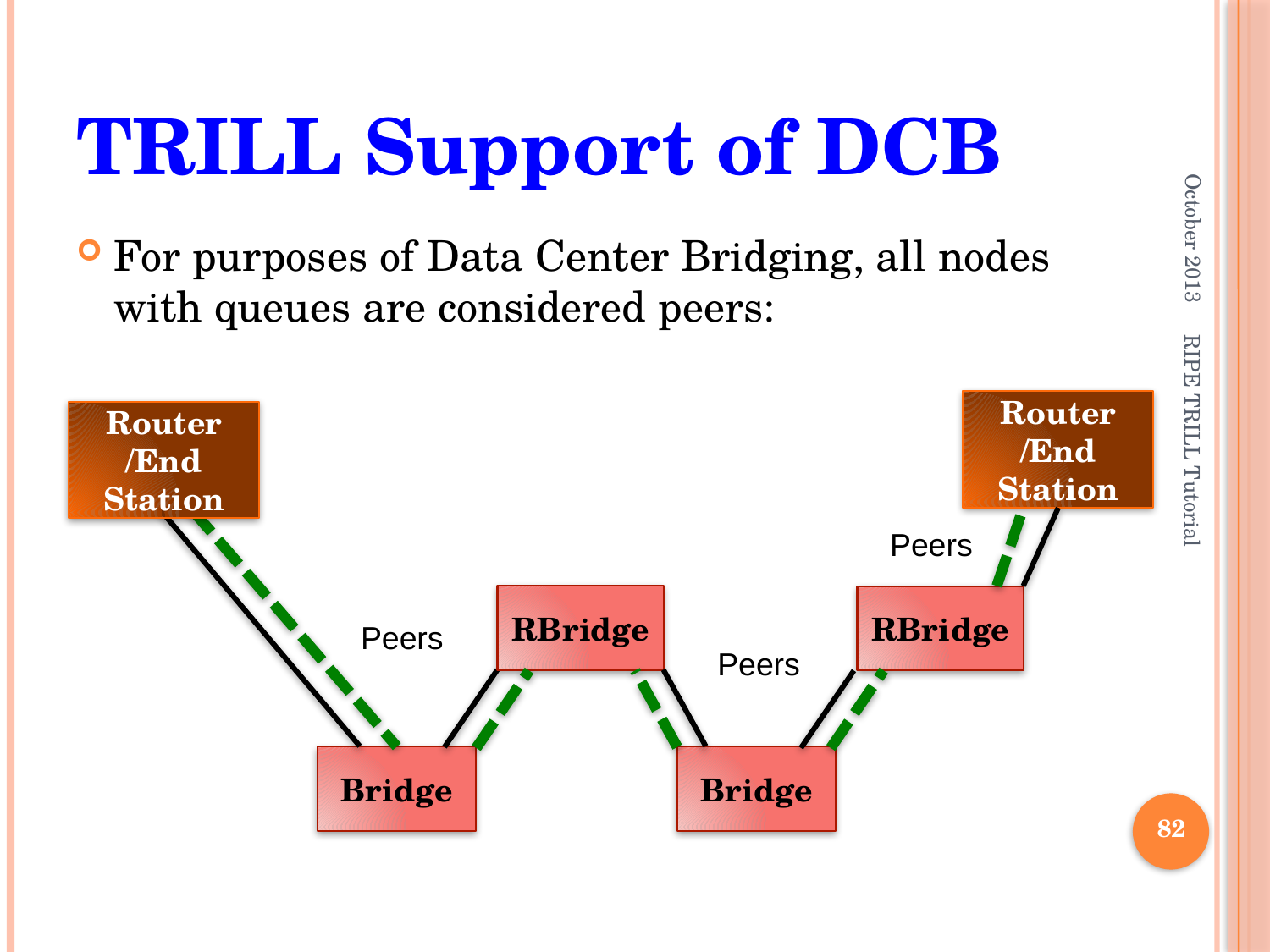

# TRILL Support of DCB
October 2013
For purposes of Data Center Bridging, all nodes with queues are considered peers:
Router /End Station
Router /End Station
Peers
Peers
Peers
RIPE TRILL Tutorial
RBridge
RBridge
Bridge
Bridge
82